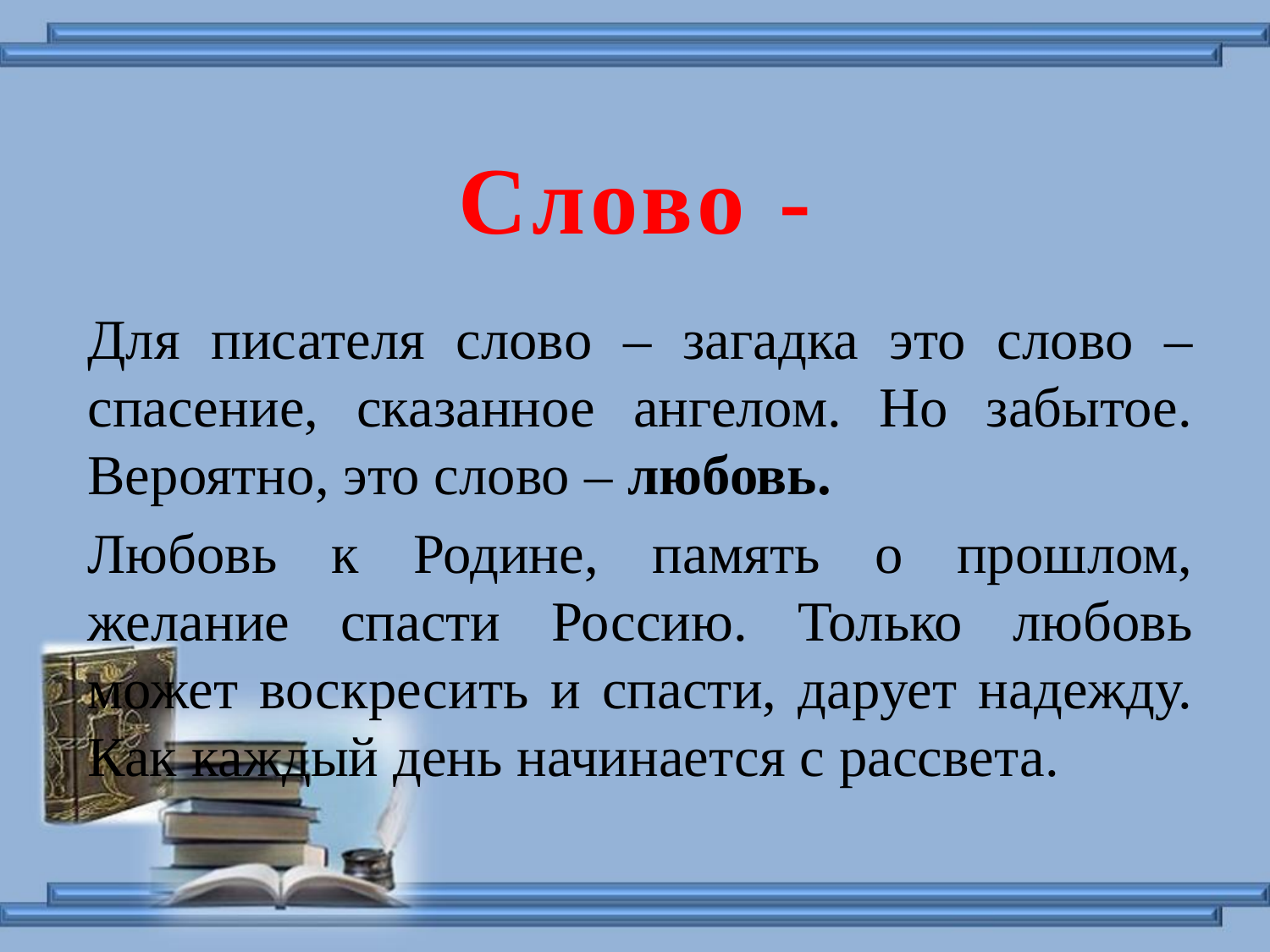

# Слово -
Для писателя слово – загадка это слово – спасение, сказанное ангелом. Но забытое. Вероятно, это слово – любовь.
Любовь к Родине, память о прошлом, желание спасти Россию. Только любовь может воскресить и спасти, дарует надежду. Как каждый день начинается с рассвета.